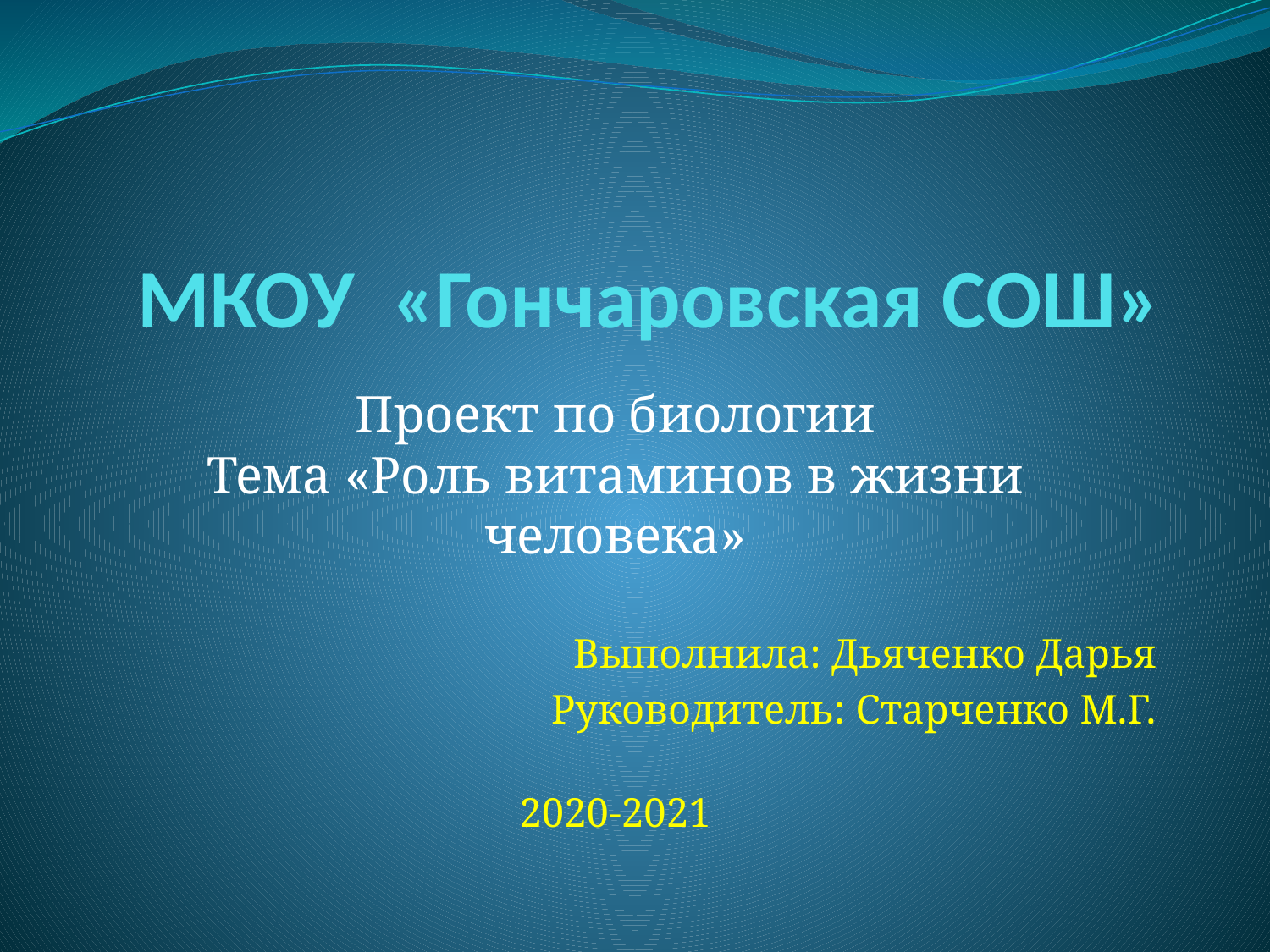

# МКОУ  «Гончаровская СОШ»
Проект по биологии
Тема «Роль витаминов в жизни человека»

Выполнила: Дьяченко Дарья
Руководитель: Старченко М.Г.
2020-2021